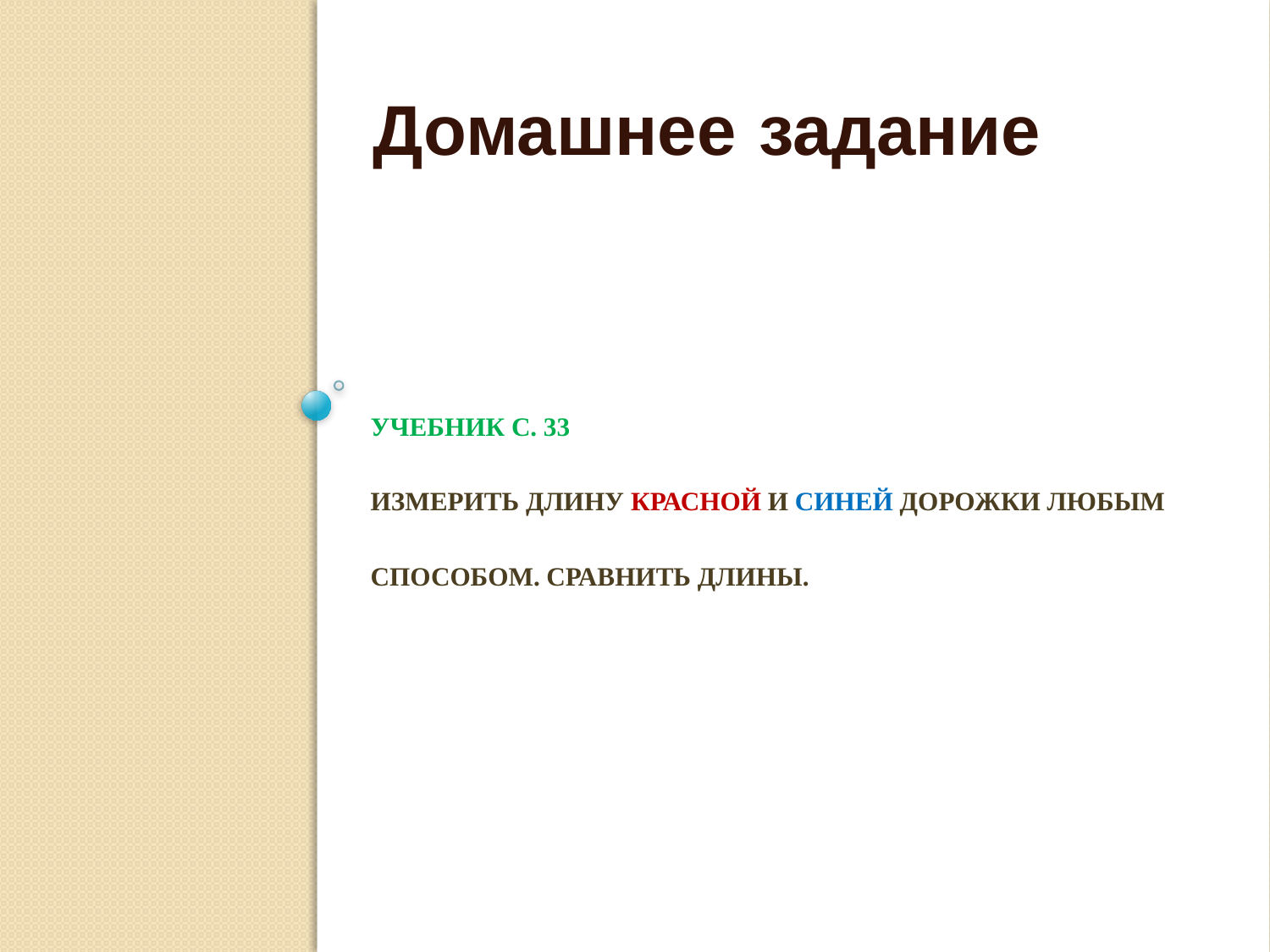

Домашнее задание
# Учебник с. 33 Измерить длину красной и синей дорожки любым способом. Сравнить длины.